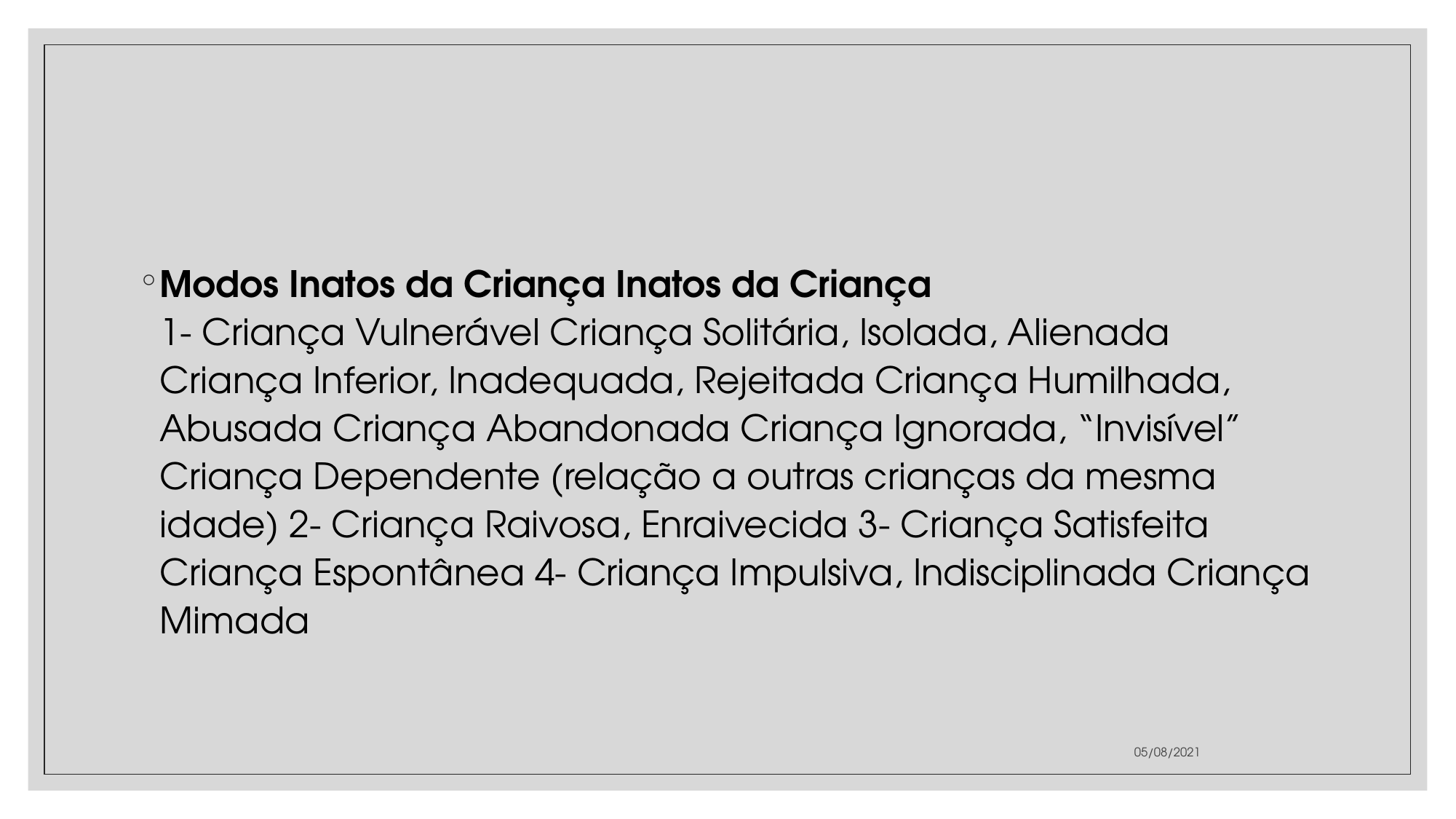

#
Modos Inatos da Criança Inatos da Criança
1- Criança Vulnerável Criança Solitária, Isolada, Alienada Criança Inferior, Inadequada, Rejeitada Criança Humilhada, Abusada Criança Abandonada Criança Ignorada, “Invisível” Criança Dependente (relação a outras crianças da mesma idade) 2- Criança Raivosa, Enraivecida 3- Criança Satisfeita Criança Espontânea 4- Criança Impulsiva, Indisciplinada Criança Mimada
05/08/2021